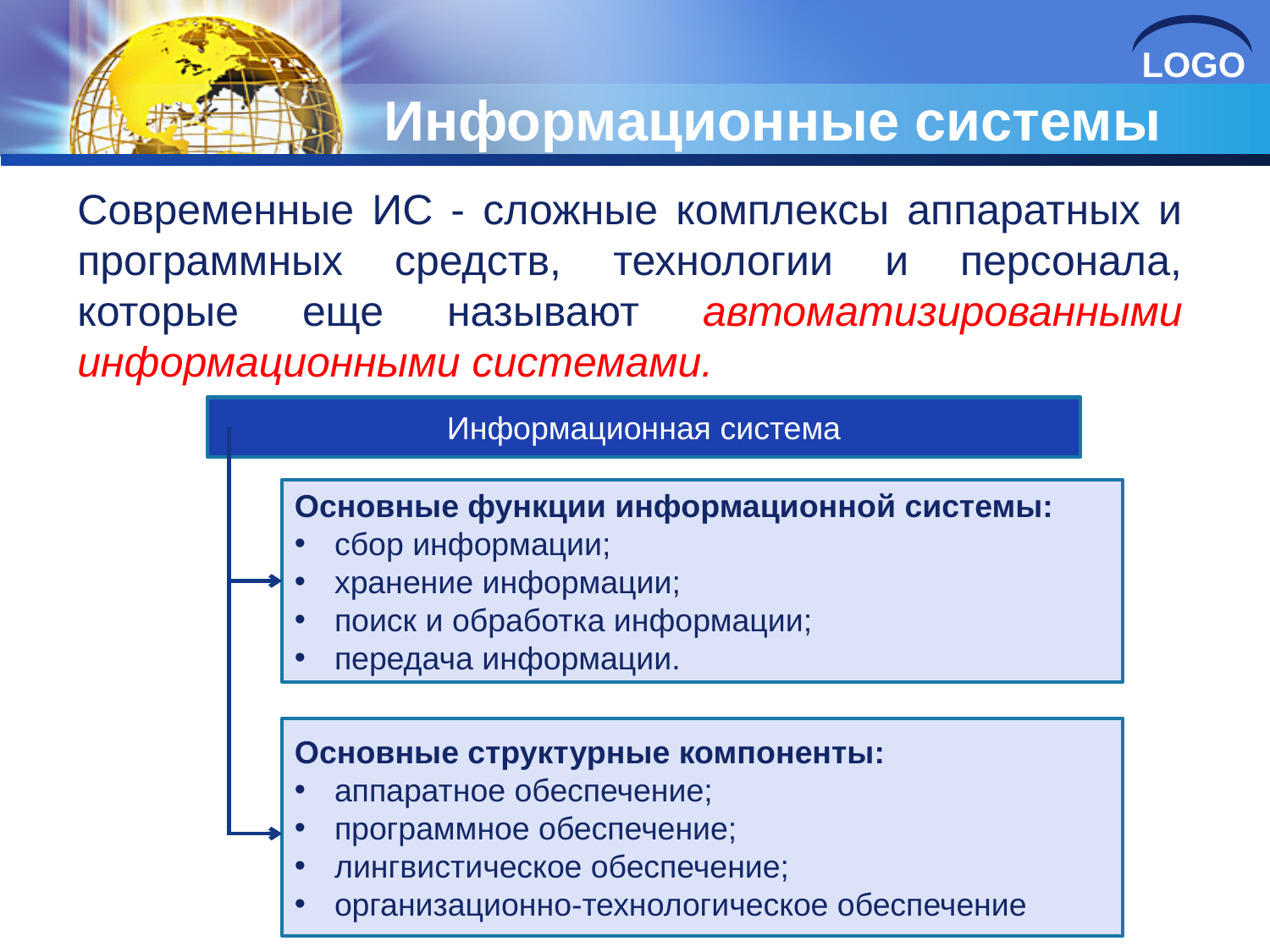

# Информационные системы
Современные ИС - сложные комплексы аппаратных и программных средств, технологии и персонала, которые еще называют автоматизированными информационными системами.
Информационная система
Основные функции информационной системы:
сбор информации;
хранение информации;
поиск и обработка информации;
передача информации.
Основные структурные компоненты:
аппаратное обеспечение;
программное обеспечение;
лингвистическое обеспечение;
организационно-технологическое обеспечение